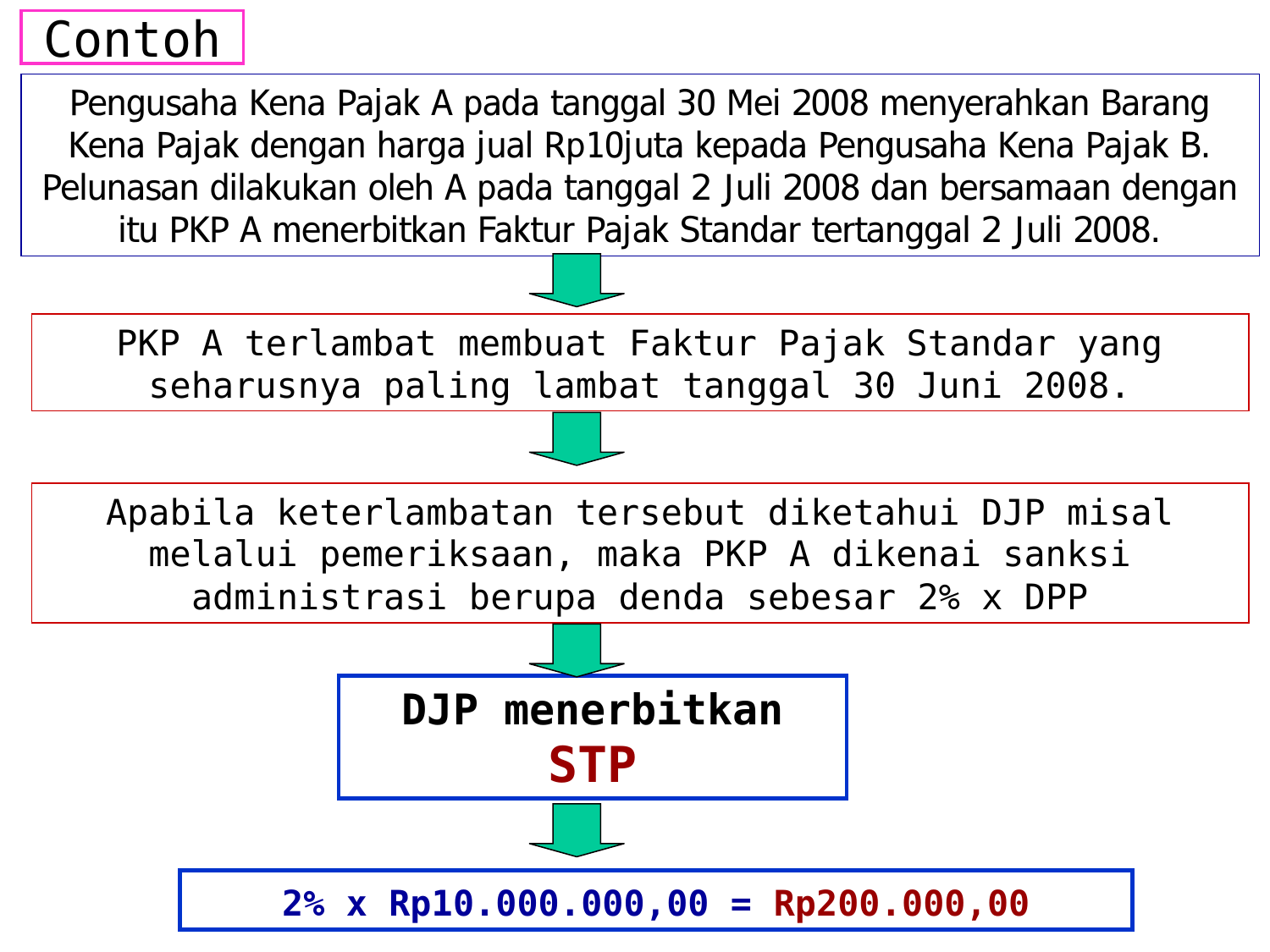

# Contoh
Pengusaha Kena Pajak A pada tanggal 30 Mei 2008 menyerahkan Barang Kena Pajak dengan harga jual Rp10juta kepada Pengusaha Kena Pajak B. Pelunasan dilakukan oleh A pada tanggal 2 Juli 2008 dan bersamaan dengan itu PKP A menerbitkan Faktur Pajak Standar tertanggal 2 Juli 2008.

PKP A terlambat membuat Faktur Pajak Standar yang seharusnya paling lambat tanggal 30 Juni 2008.

Apabila keterlambatan tersebut diketahui DJP misal melalui pemeriksaan, maka PKP A dikenai sanksi administrasi berupa denda sebesar 2% x DPP

DJP menerbitkan STP

2% x Rp10.000.000,00 = Rp200.000,00